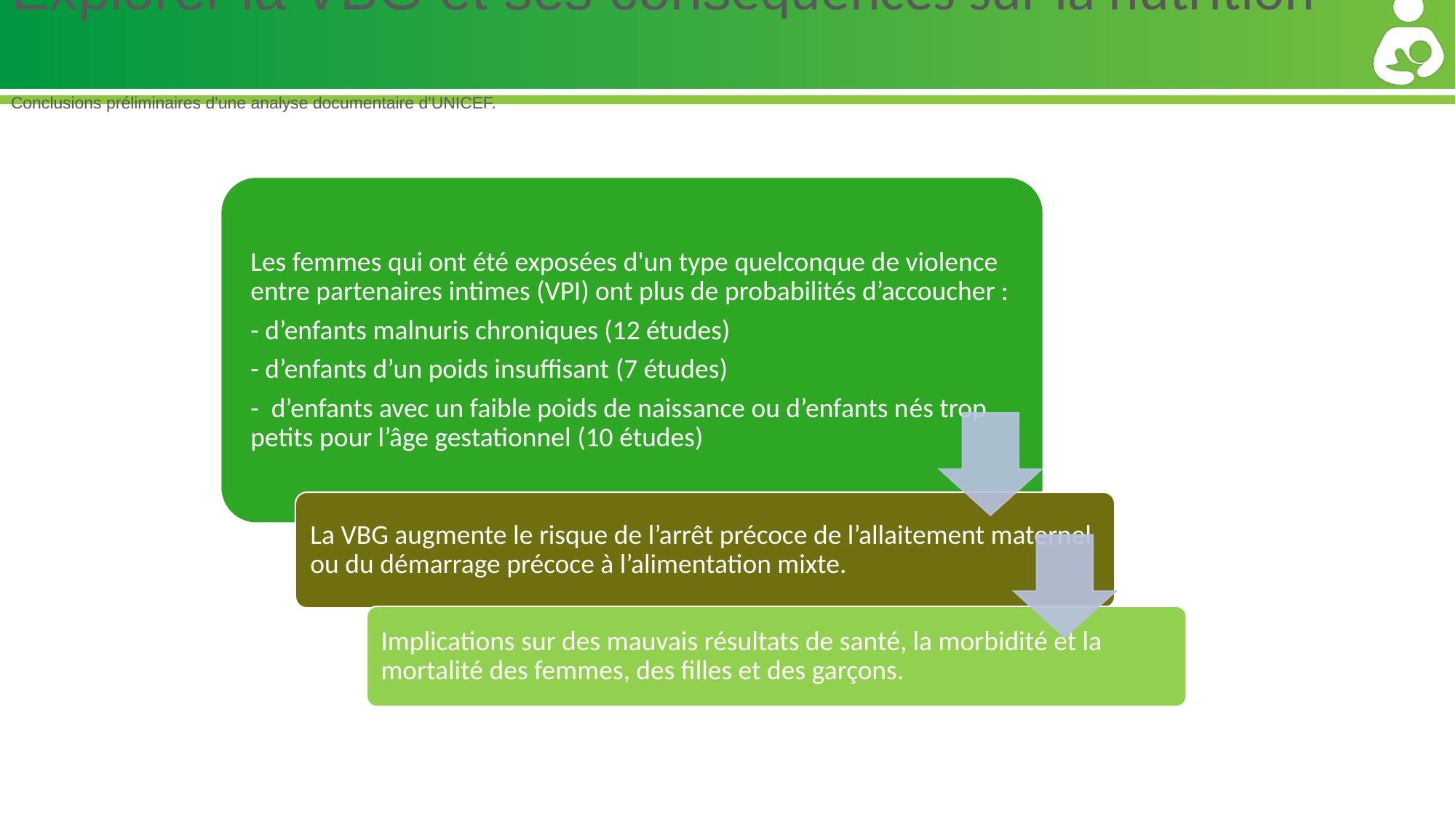

# Explorer la VBG et ses conséquences sur la nutrition Conclusions préliminaires d'une analyse documentaire d'UNICEF.
Les femmes qui ont été exposées d'un type quelconque de violence entre partenaires intimes (VPI) ont plus de probabilités d’accoucher :
- d’enfants malnuris chroniques (12 études)
- d’enfants d’un poids insuffisant (7 études)
-  d’enfants avec un faible poids de naissance ou d’enfants nés trop petits pour l’âge gestationnel (10 études)
La VBG augmente le risque de l’arrêt précoce de l’allaitement maternel ou du démarrage précoce à l’alimentation mixte.
Implications sur des mauvais résultats de santé, la morbidité et la mortalité des femmes, des filles et des garçons.